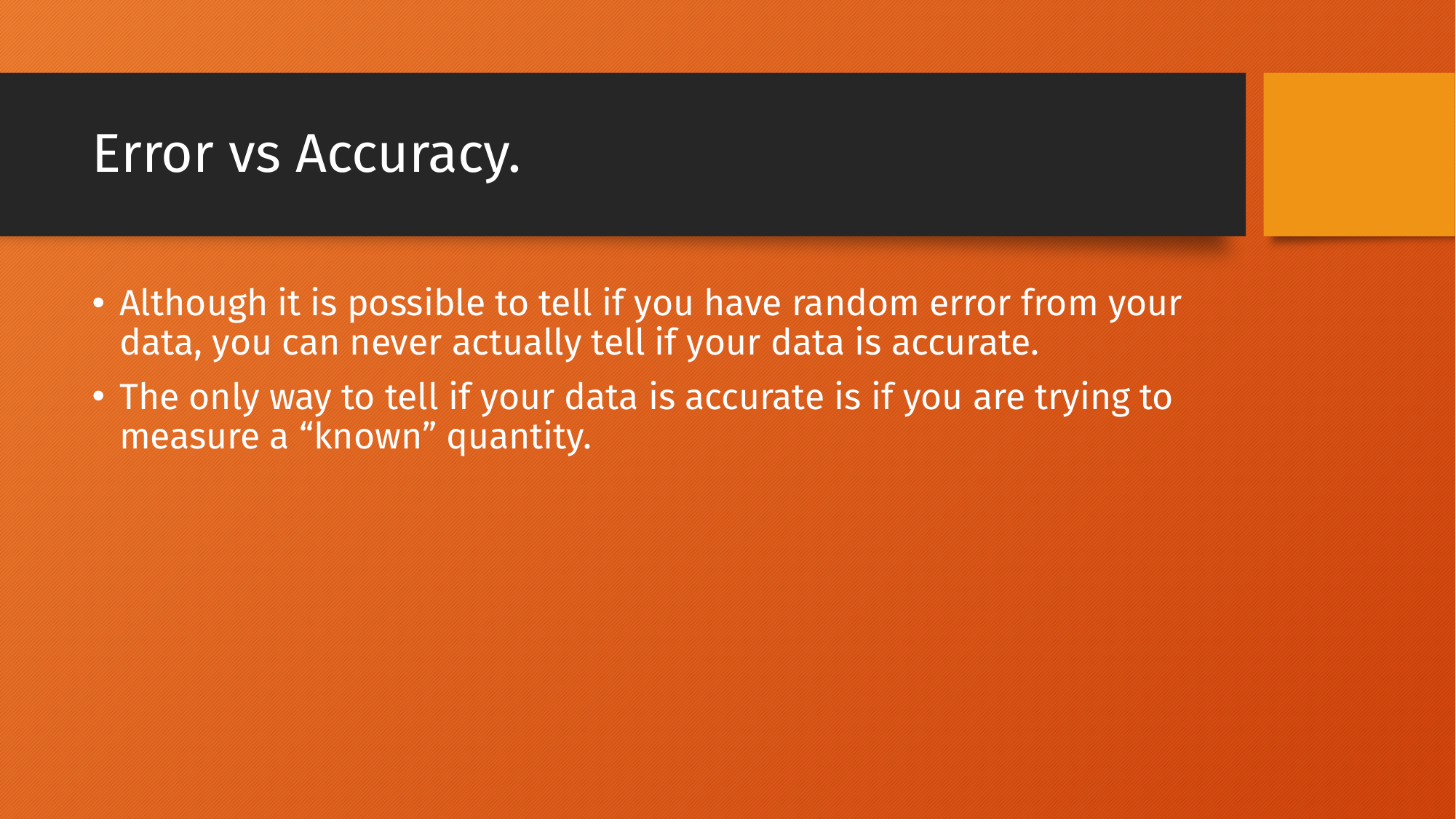

# Error vs Accuracy.
Although it is possible to tell if you have random error from your data, you can never actually tell if your data is accurate.
The only way to tell if your data is accurate is if you are trying to measure a “known” quantity.